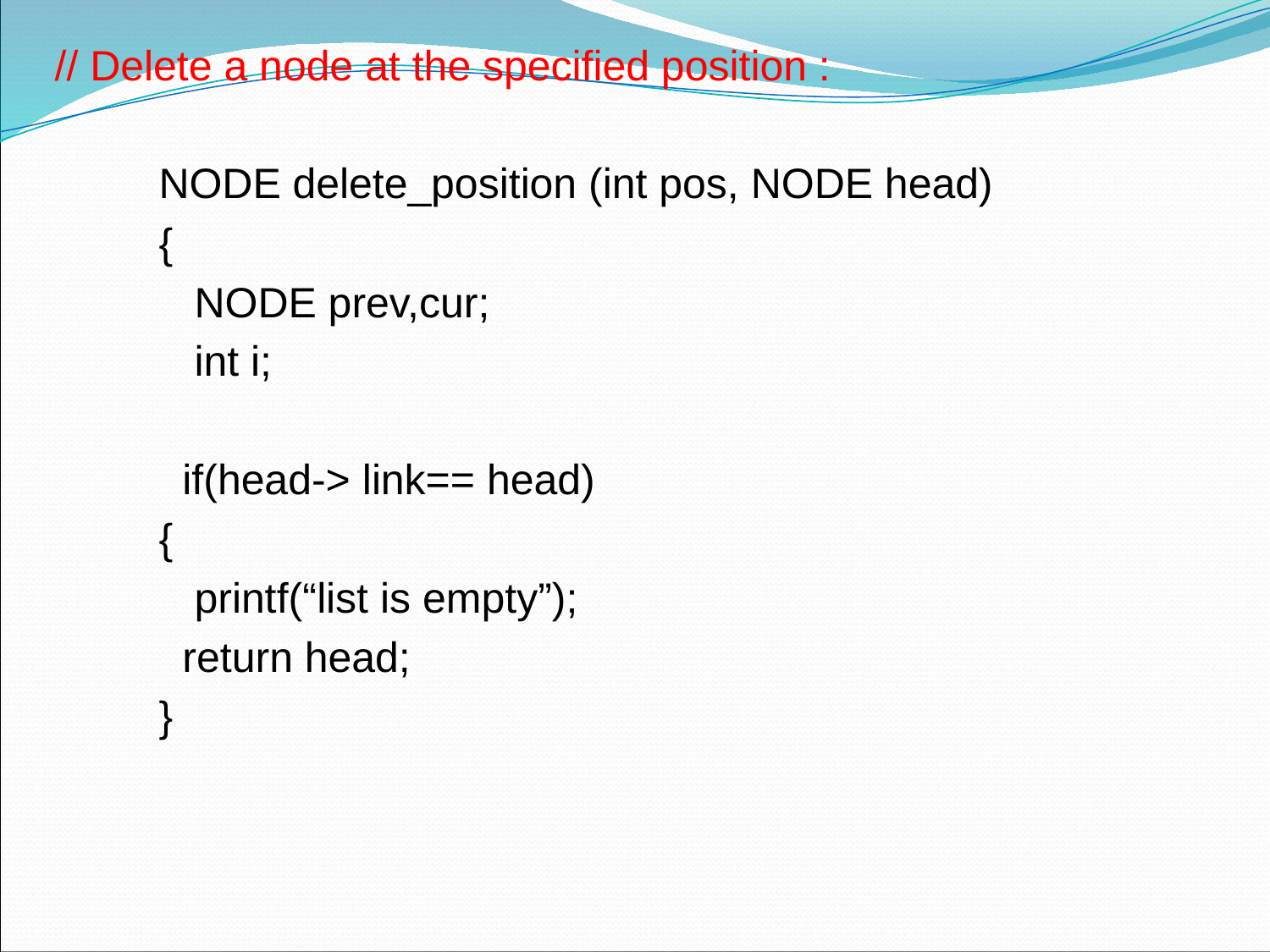

// Delete a node at the specified position :

	NODE delete_position (int pos, NODE head)
	{
	   NODE prev,cur;
	   int i;

	  if(head-> link== head)
	{
	   printf(“list is empty”);
	  return head;
	}
#